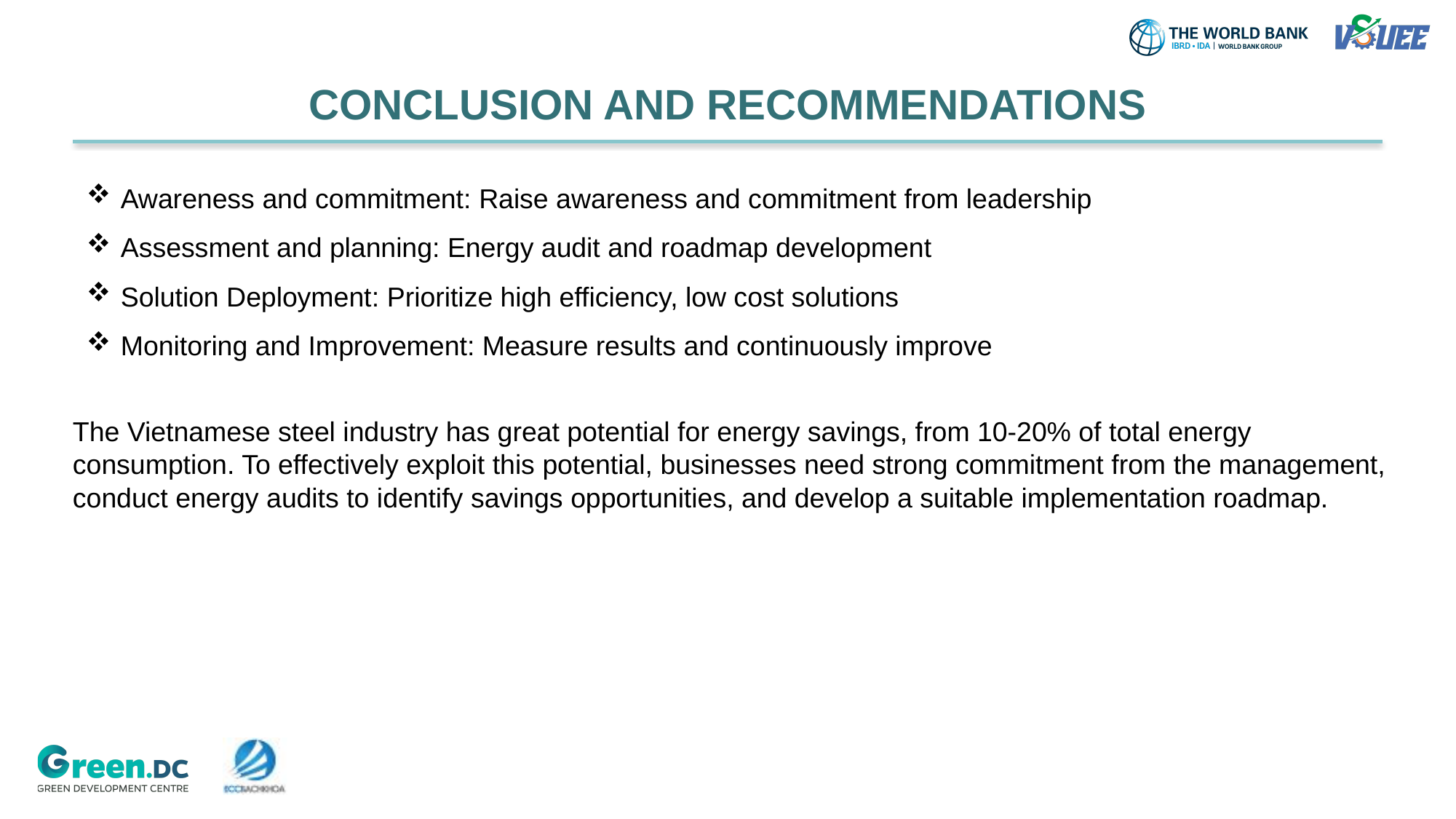

CONCLUSION AND RECOMMENDATIONS
Awareness and commitment: Raise awareness and commitment from leadership
Assessment and planning: Energy audit and roadmap development
Solution Deployment: Prioritize high efficiency, low cost solutions
Monitoring and Improvement: Measure results and continuously improve

The Vietnamese steel industry has great potential for energy savings, from 10-20% of total energy consumption. To effectively exploit this potential, businesses need strong commitment from the management, conduct energy audits to identify savings opportunities, and develop a suitable implementation roadmap.